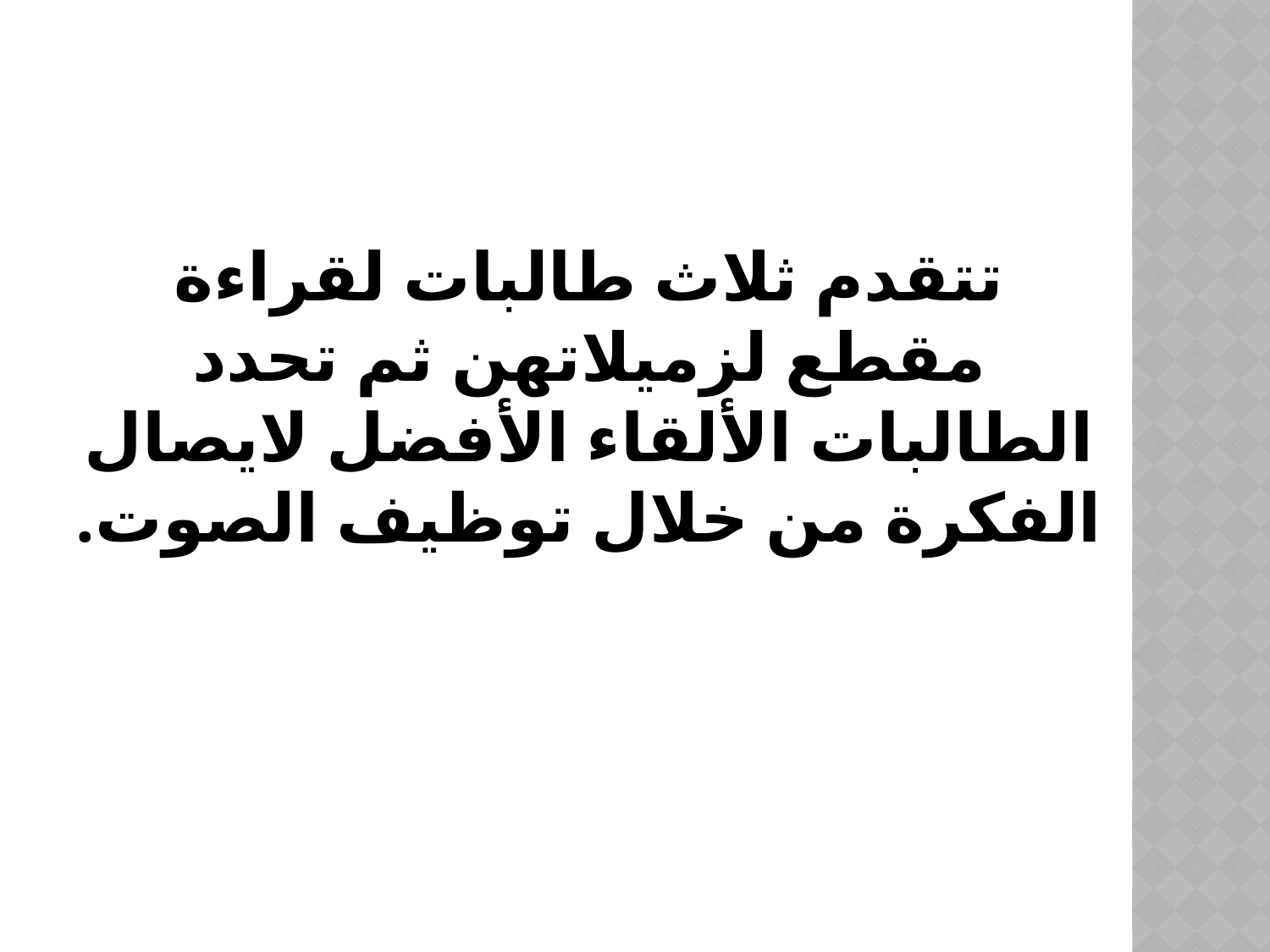

# تتقدم ثلاث طالبات لقراءة مقطع لزميلاتهن ثم تحدد الطالبات الألقاء الأفضل لايصال الفكرة من خلال توظيف الصوت.